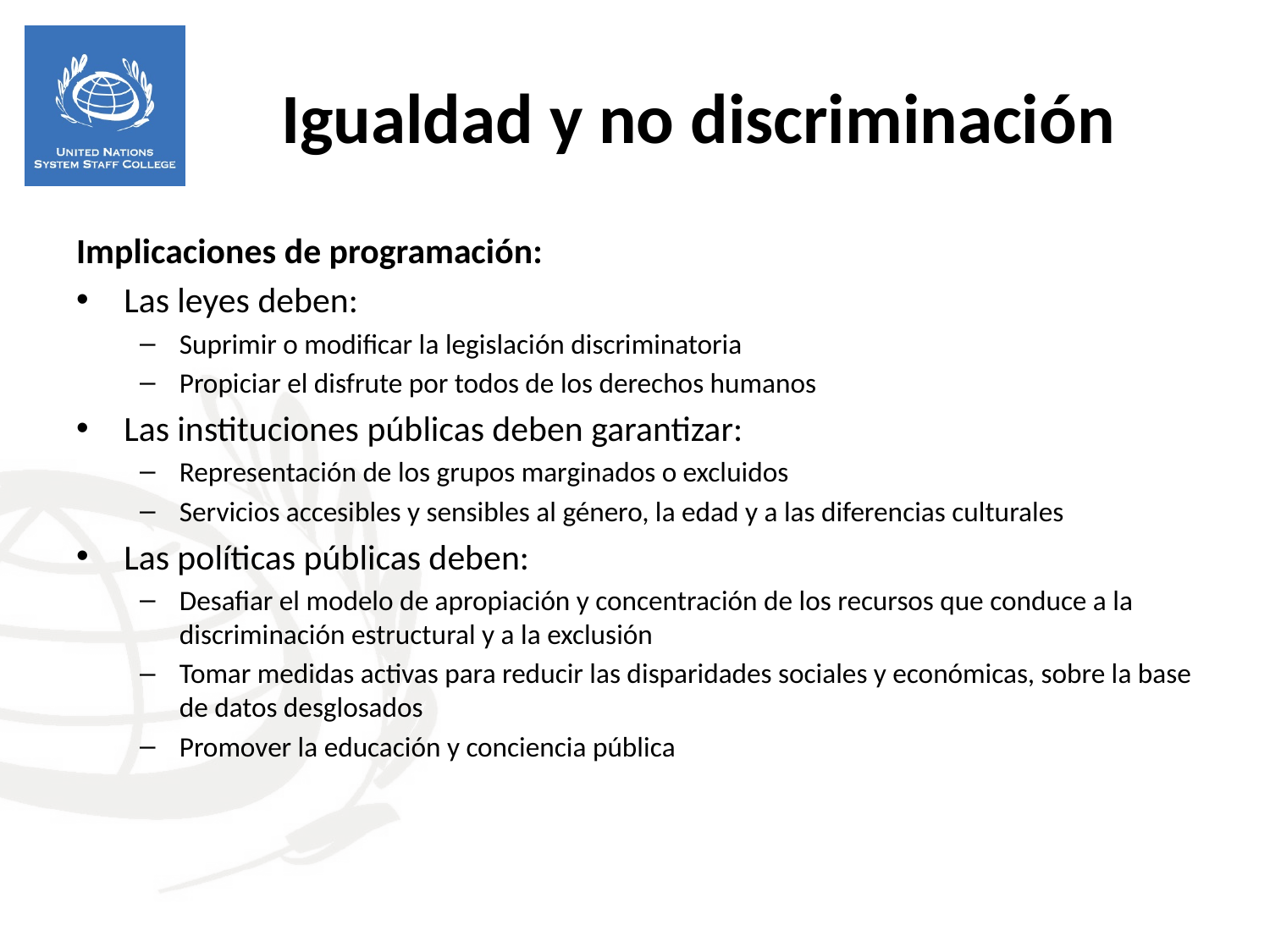

Implicaciones de programación:
Las leyes deben:
Suprimir o modificar la legislación discriminatoria
Propiciar el disfrute por todos de los derechos humanos
Las instituciones públicas deben garantizar:
Representación de los grupos marginados o excluidos
Servicios accesibles y sensibles al género, la edad y a las diferencias culturales
Las políticas públicas deben:
Desafiar el modelo de apropiación y concentración de los recursos que conduce a la discriminación estructural y a la exclusión
Tomar medidas activas para reducir las disparidades sociales y económicas, sobre la base de datos desglosados
Promover la educación y conciencia pública
Igualdad y no discriminación